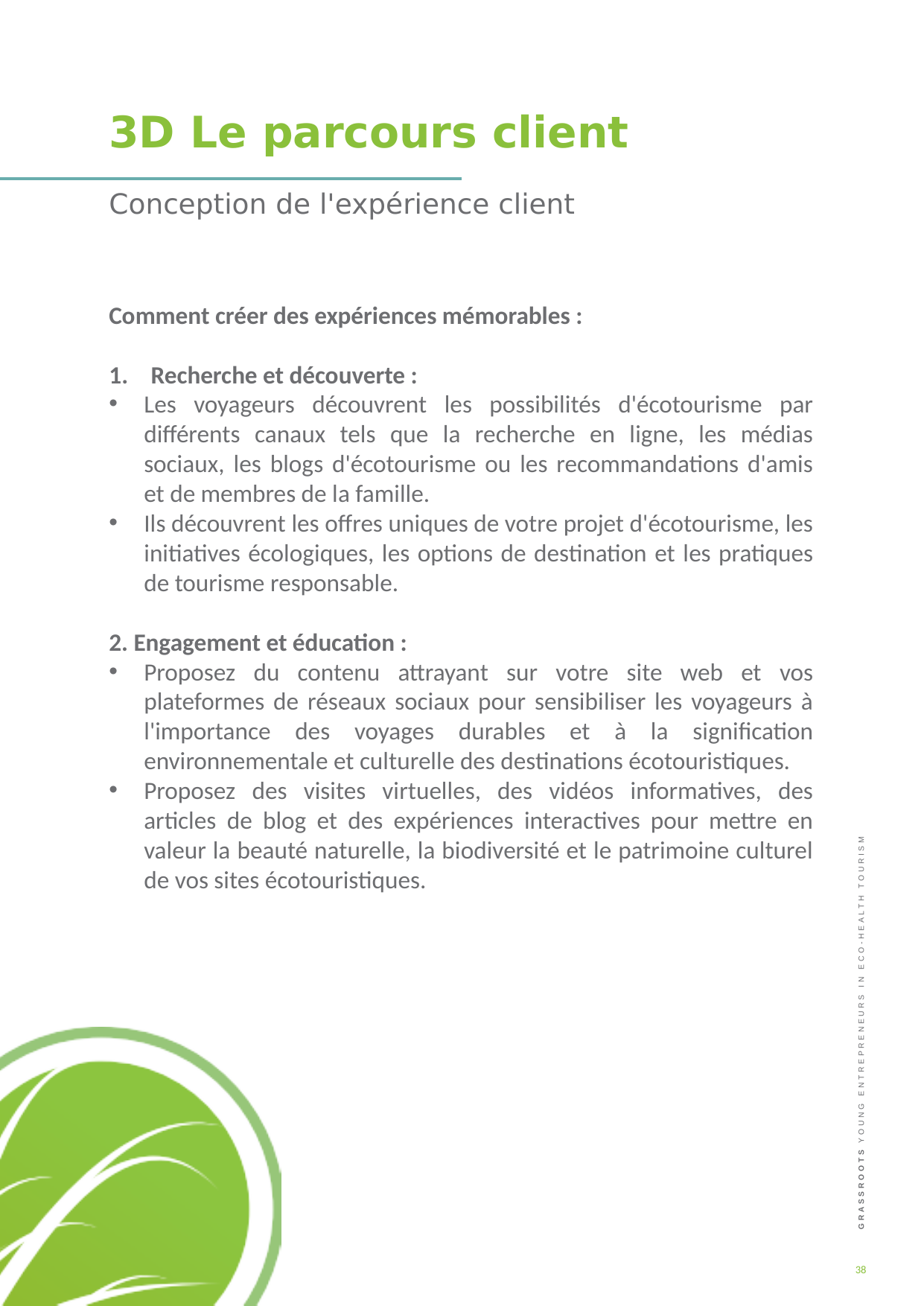

3D Le parcours client
Conception de l'expérience client
Comment créer des expériences mémorables :

Recherche et découverte :
Les voyageurs découvrent les possibilités d'écotourisme par différents canaux tels que la recherche en ligne, les médias sociaux, les blogs d'écotourisme ou les recommandations d'amis et de membres de la famille.
Ils découvrent les offres uniques de votre projet d'écotourisme, les initiatives écologiques, les options de destination et les pratiques de tourisme responsable.

2. Engagement et éducation :
Proposez du contenu attrayant sur votre site web et vos plateformes de réseaux sociaux pour sensibiliser les voyageurs à l'importance des voyages durables et à la signification environnementale et culturelle des destinations écotouristiques.
Proposez des visites virtuelles, des vidéos informatives, des articles de blog et des expériences interactives pour mettre en valeur la beauté naturelle, la biodiversité et le patrimoine culturel de vos sites écotouristiques.

38